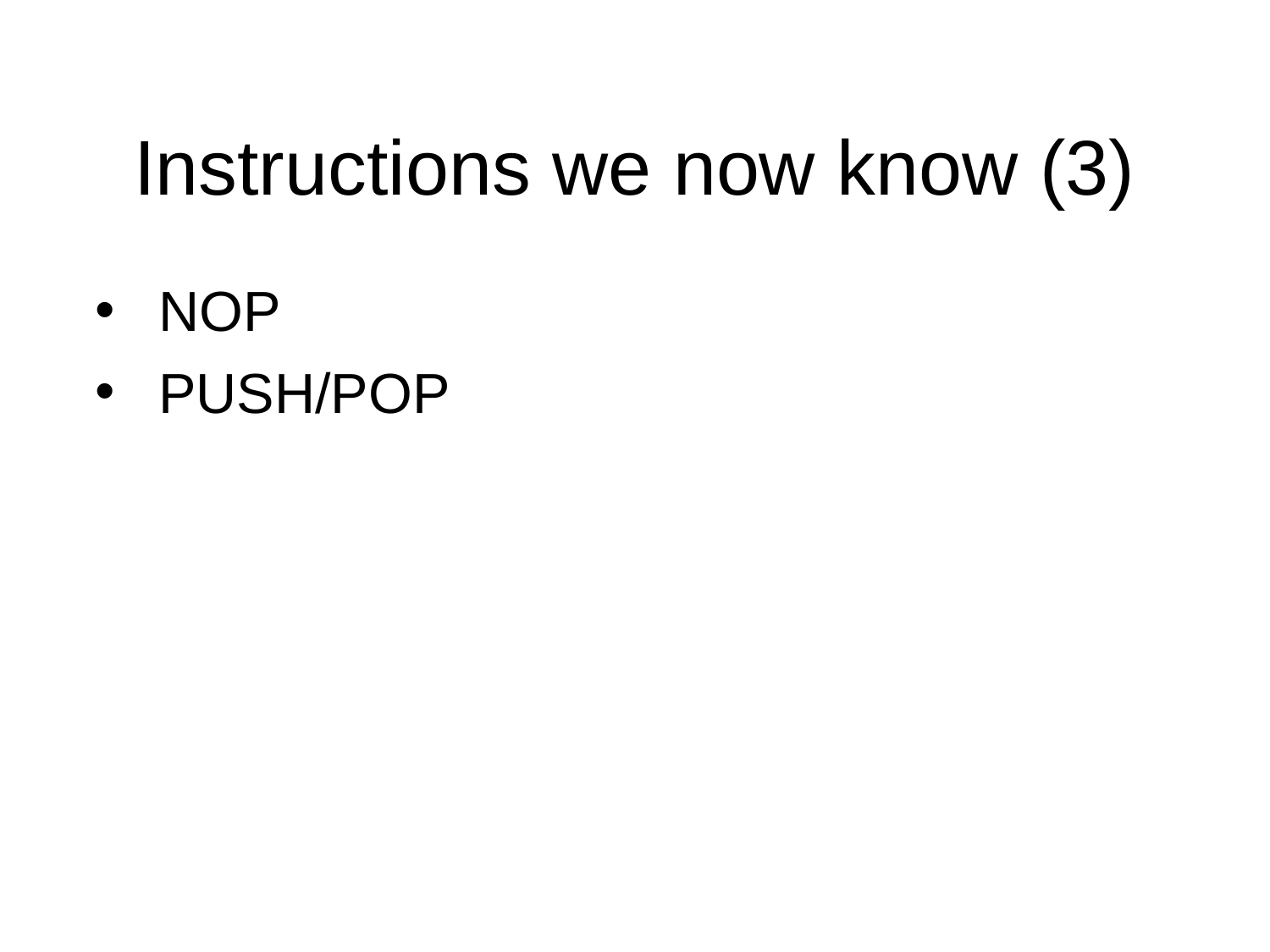

Instructions we now know (3)
NOP
PUSH/POP